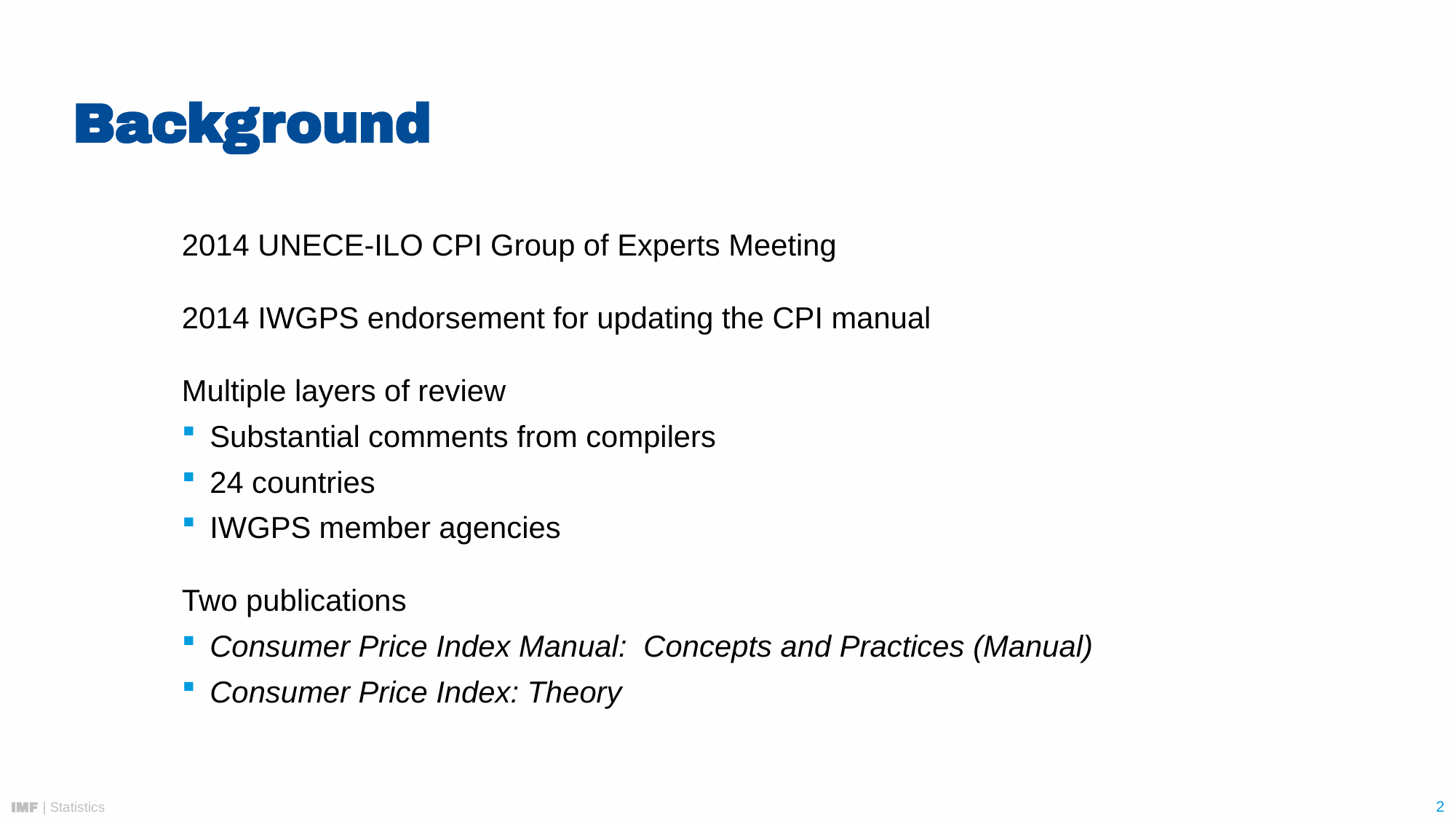

# Background
2014 UNECE-ILO CPI Group of Experts Meeting
2014 IWGPS endorsement for updating the CPI manual
Multiple layers of review
Substantial comments from compilers
24 countries
IWGPS member agencies
Two publications
Consumer Price Index Manual:  Concepts and Practices (Manual)
Consumer Price Index: Theory